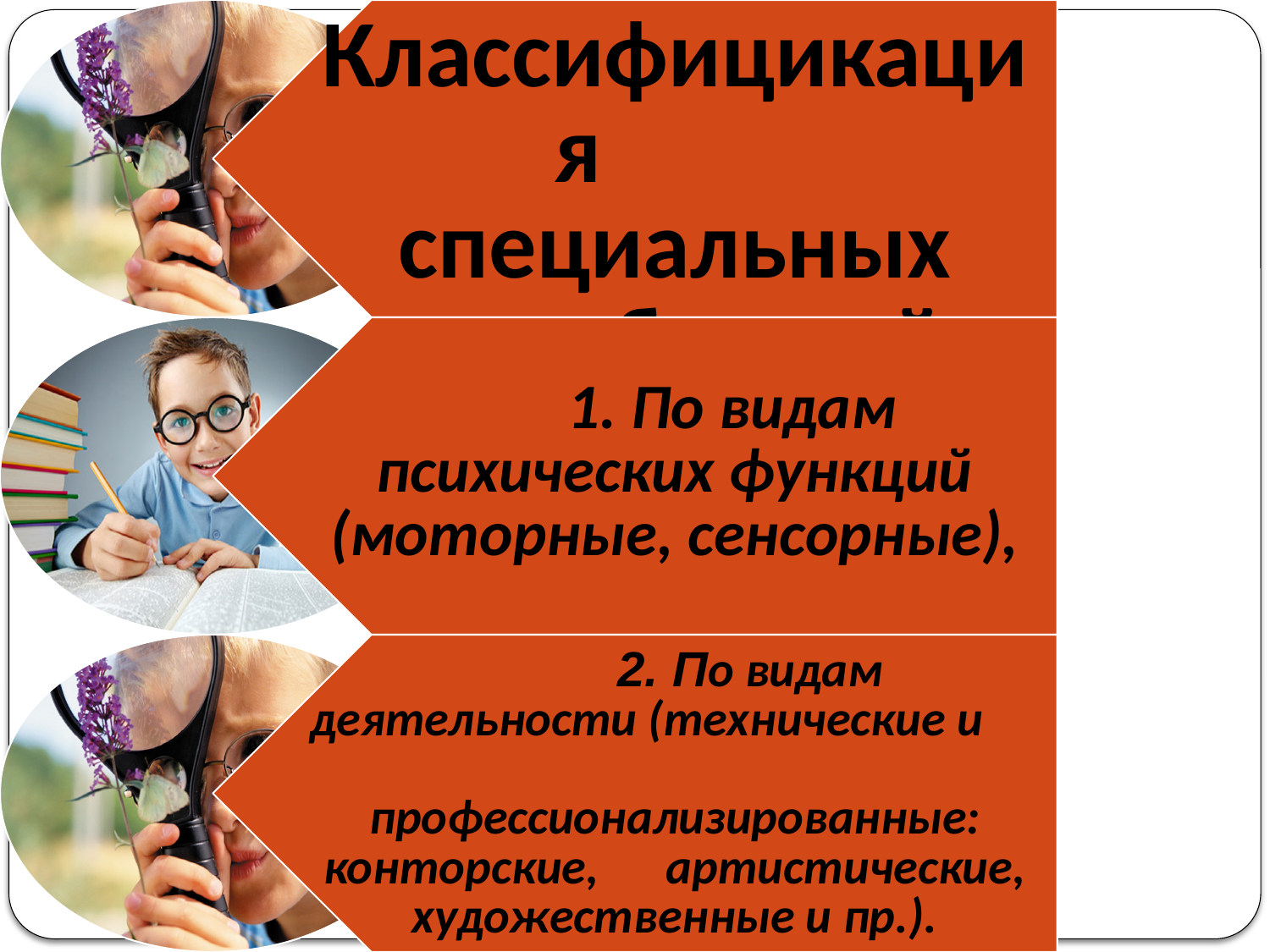

Классифицикация          специальных способностей:
        1. По видам психических функций (моторные, сенсорные),
           2. По видам деятельности (технические и                  профессионализированные: конторские,      артистические, художественные и пр.).